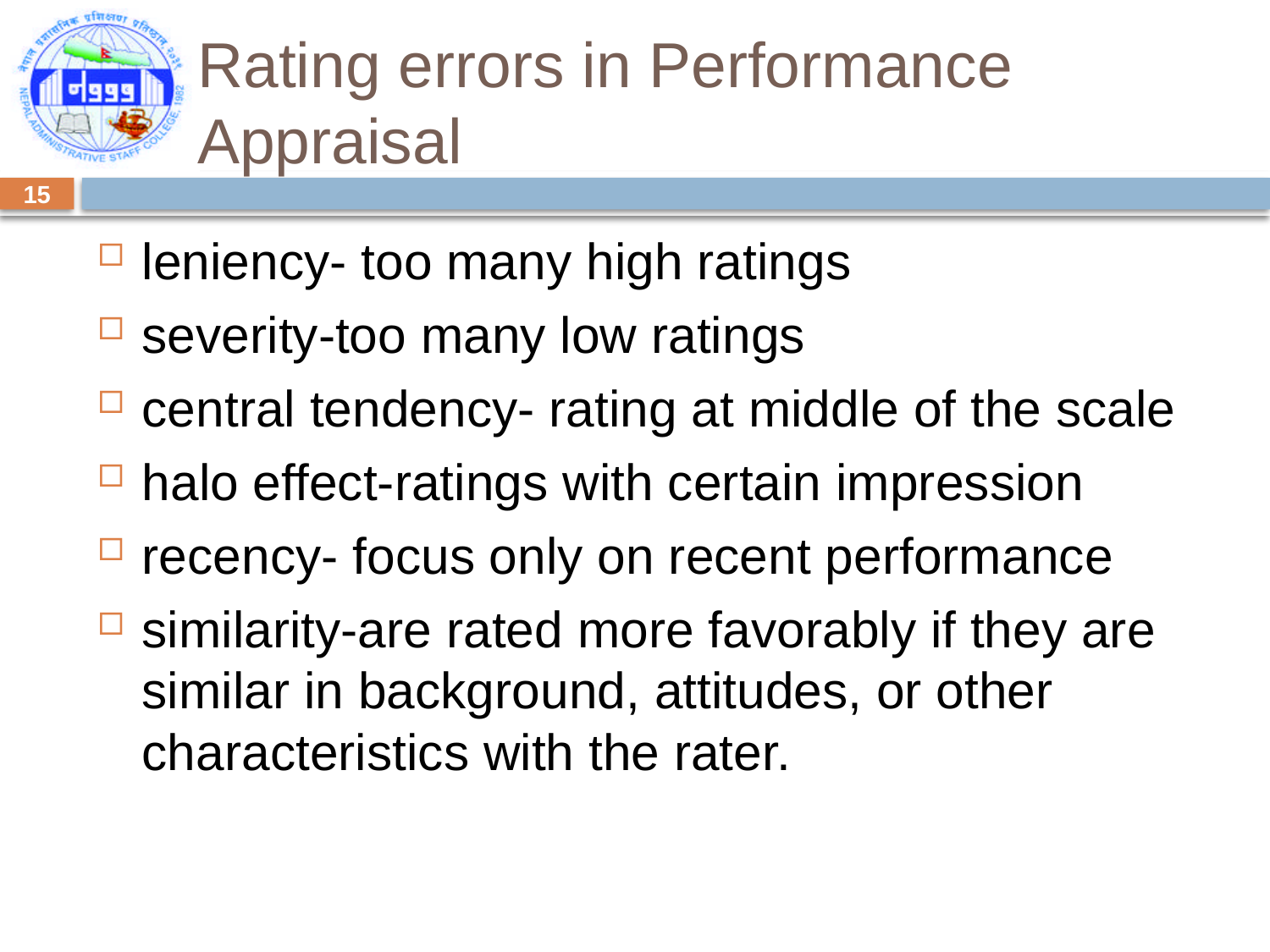

# Rating errors in Performance Appraisal
15
leniency- too many high ratings
severity-too many low ratings
central tendency- rating at middle of the scale
halo effect-ratings with certain impression
recency- focus only on recent performance
similarity-are rated more favorably if they are similar in background, attitudes, or other characteristics with the rater.